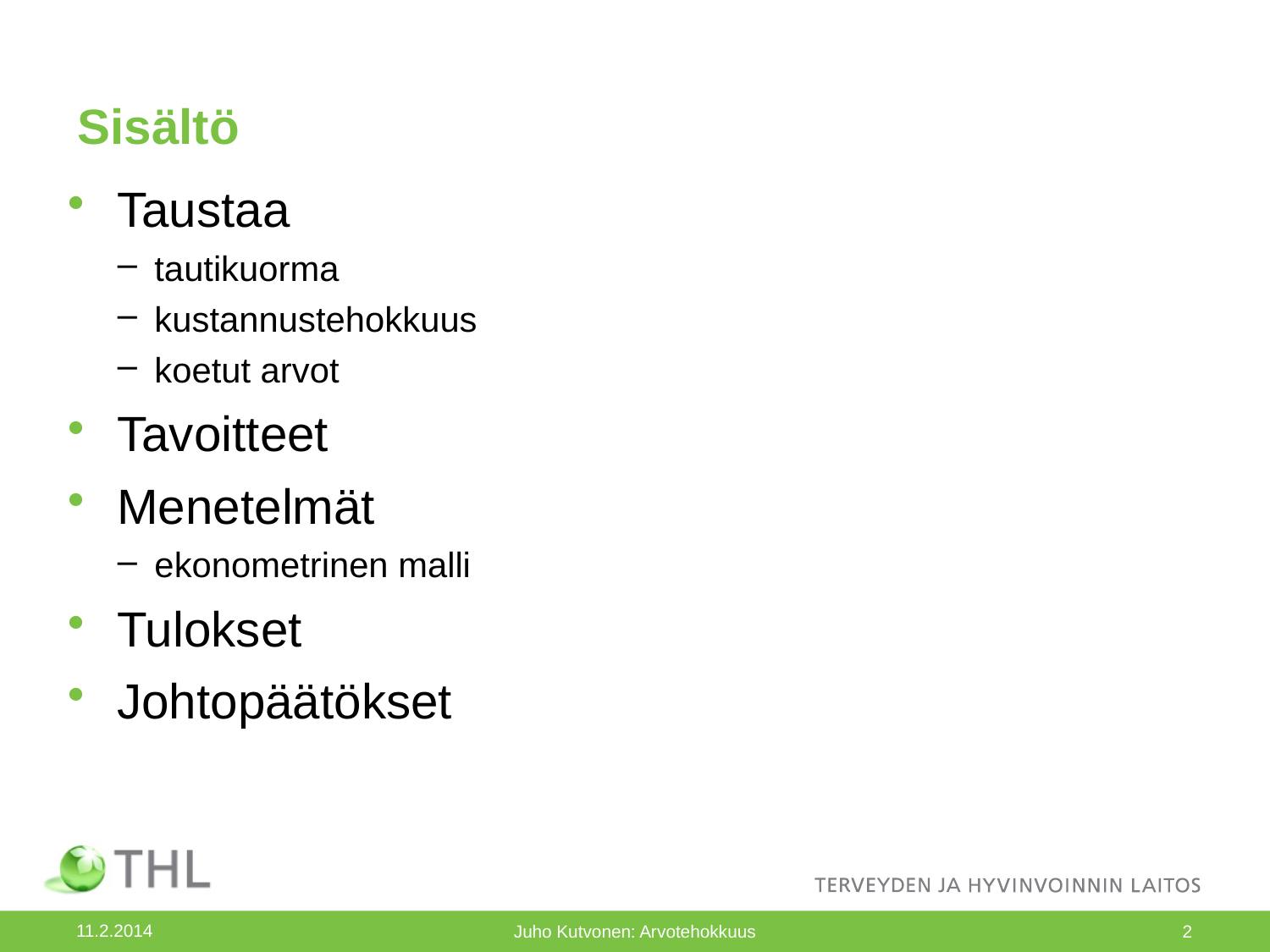

# Sisältö
Taustaa
tautikuorma
kustannustehokkuus
koetut arvot
Tavoitteet
Menetelmät
ekonometrinen malli
Tulokset
Johtopäätökset

11.2.2014
Juho Kutvonen: Arvotehokkuus
2